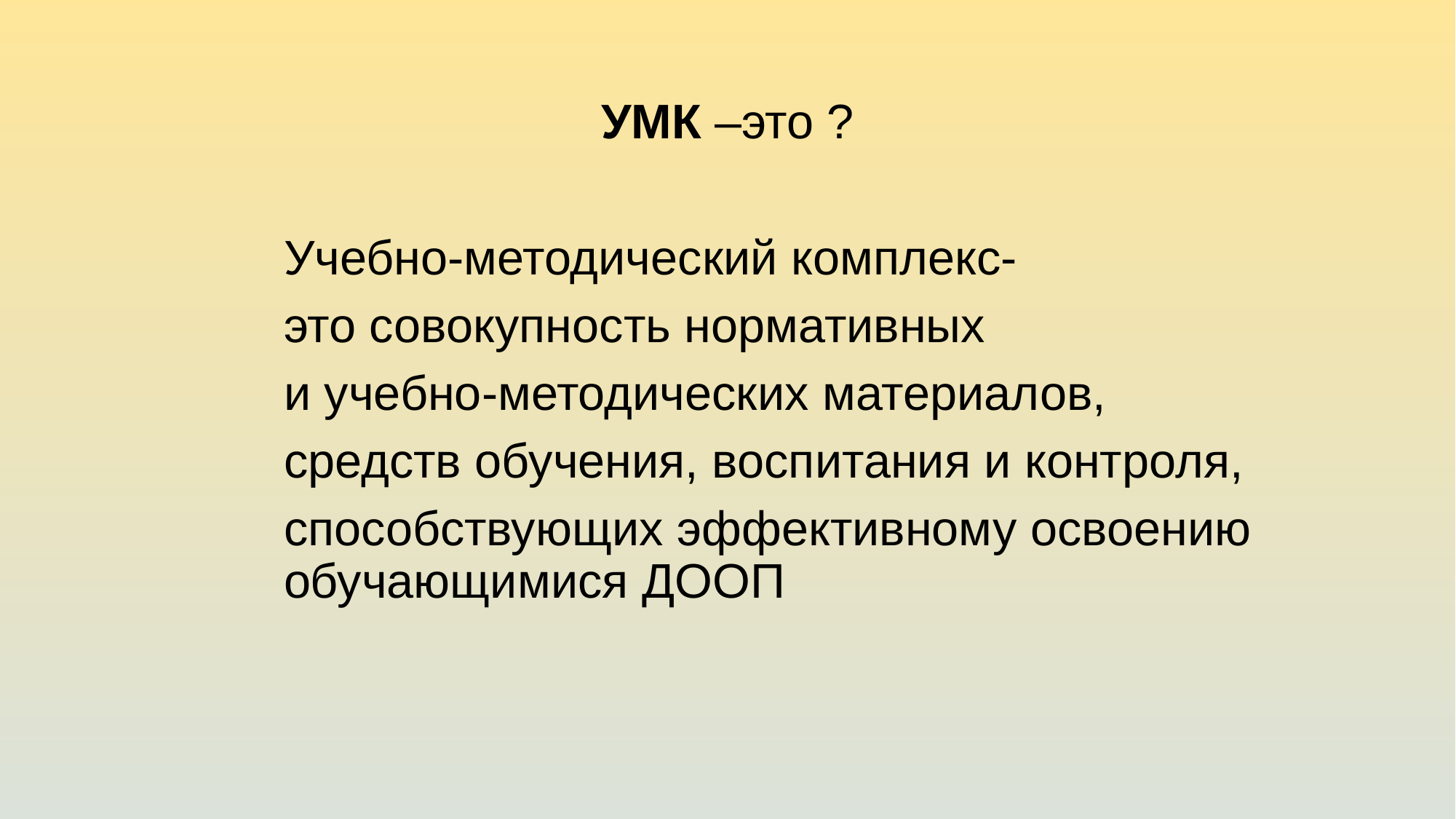

# УМК –это ?
Учебно-методический комплекс-
это совокупность нормативных
и учебно-методических материалов,
средств обучения, воспитания и контроля,
способствующих эффективному освоению обучающимися ДООП